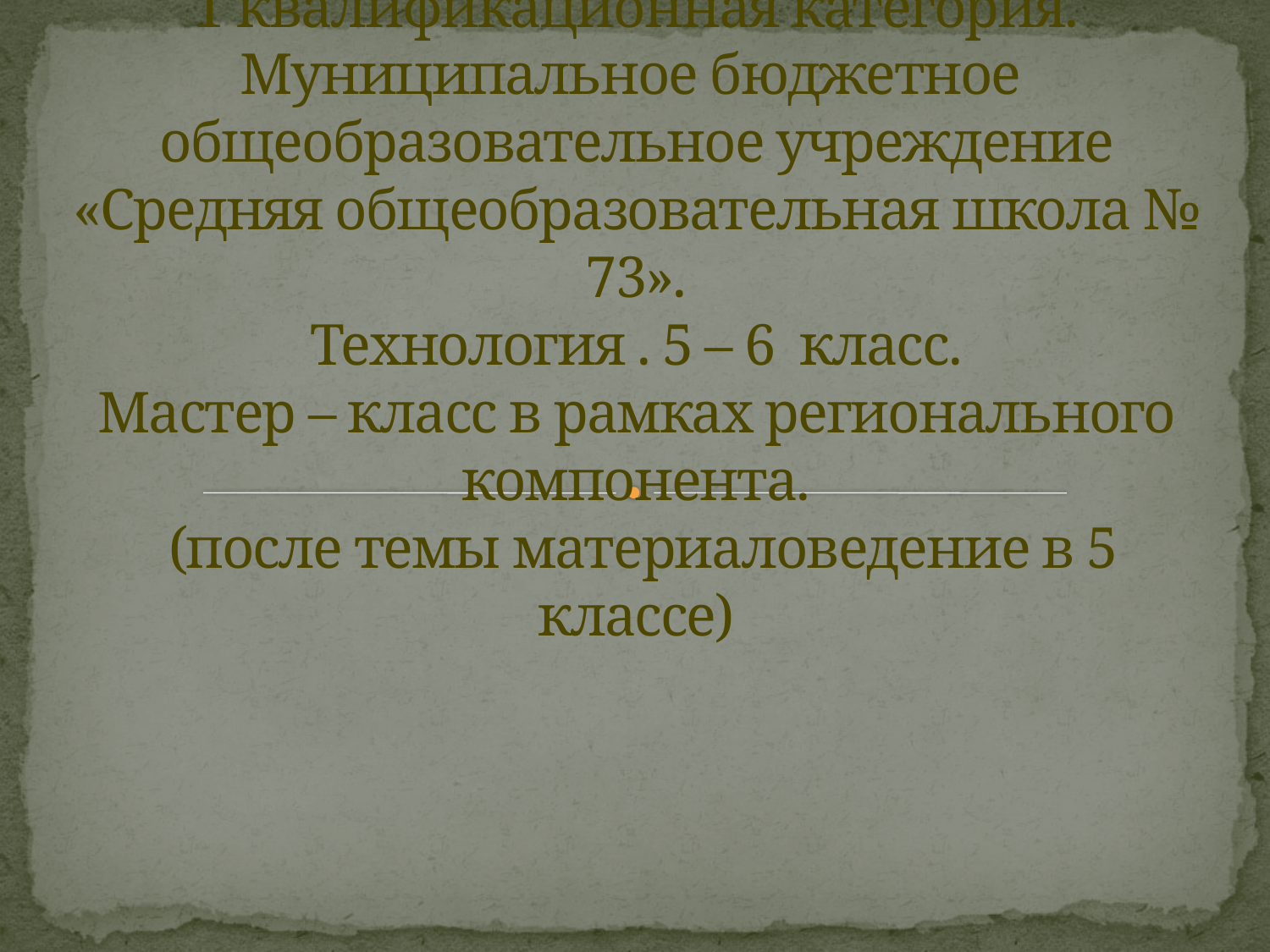

# Булгакова Юлия Николаевна, 1 квалификационная категория. Муниципальное бюджетное  общеобразовательное учреждение «Средняя общеобразовательная школа № 73». Технология . 5 – 6  класс. Мастер – класс в рамках регионального компонента. (после темы материаловедение в 5 классе)